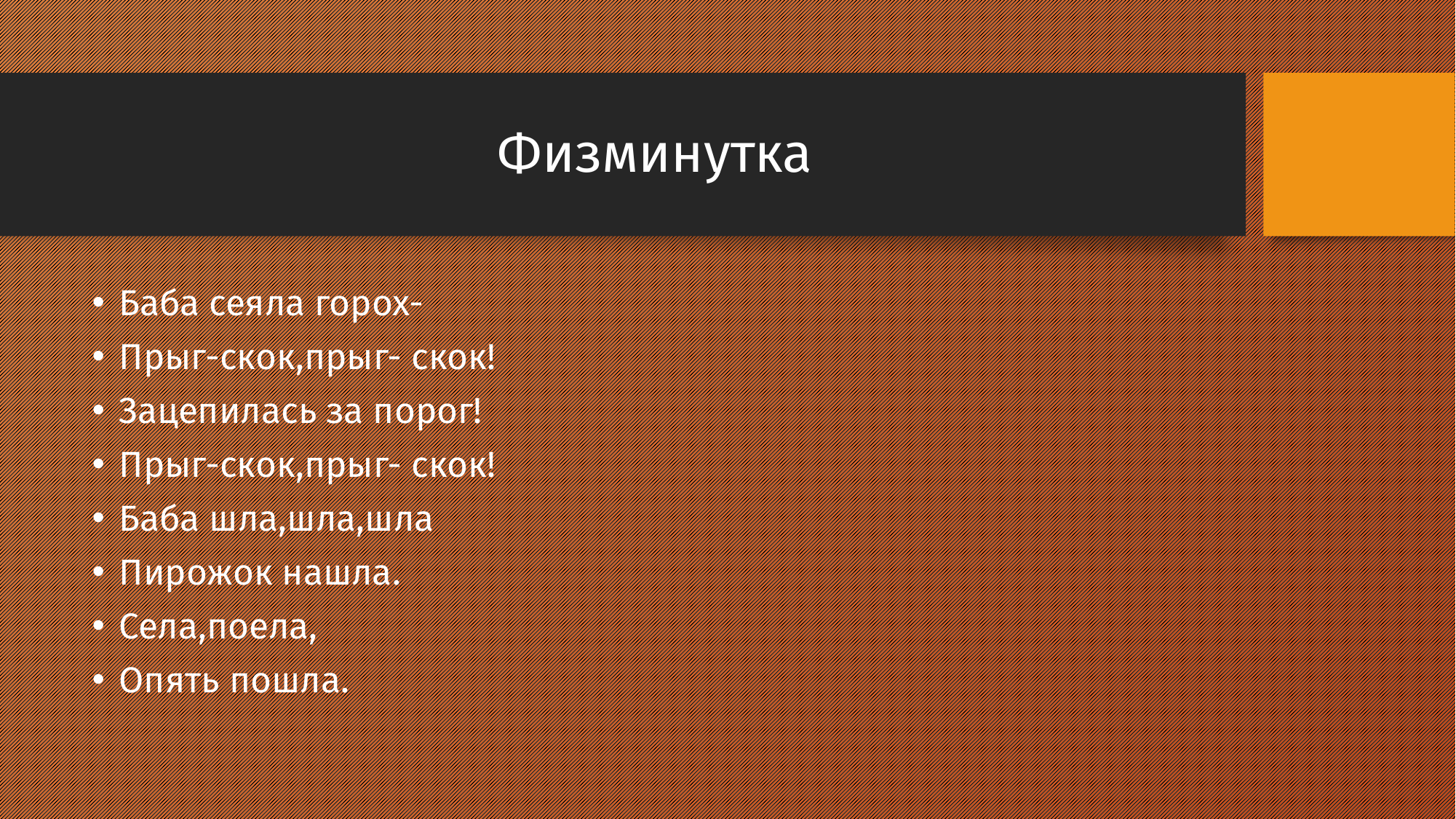

# Физминутка
Баба сеяла горох-
Прыг-скок,прыг- скок!
Зацепилась за порог!
Прыг-скок,прыг- скок!
Баба шла,шла,шла
Пирожок нашла.
Села,поела,
Опять пошла.